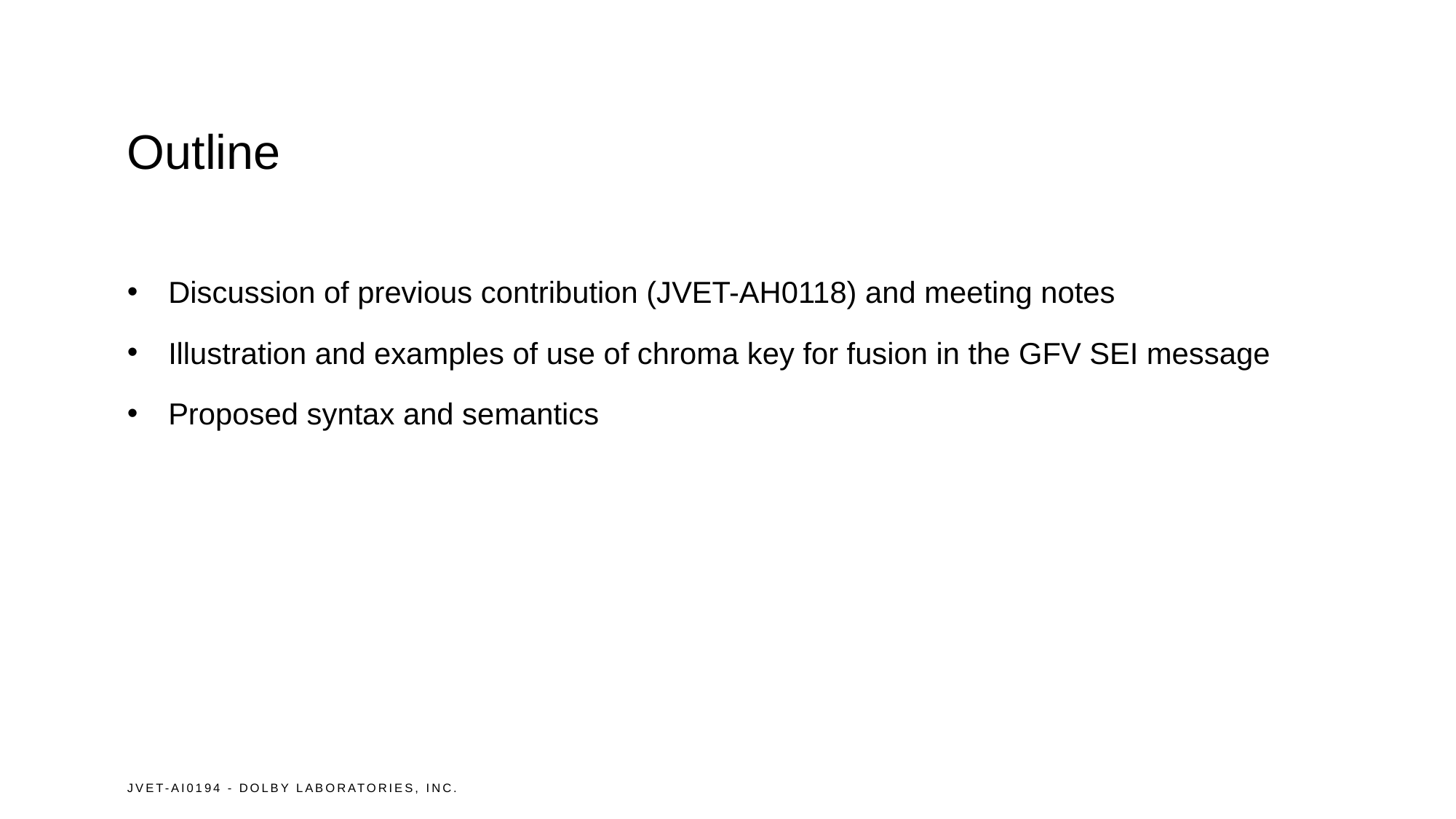

# Outline
Discussion of previous contribution (JVET-AH0118) and meeting notes
Illustration and examples of use of chroma key for fusion in the GFV SEI message
Proposed syntax and semantics

JVET-AI0194 - Dolby Laboratories, Inc.